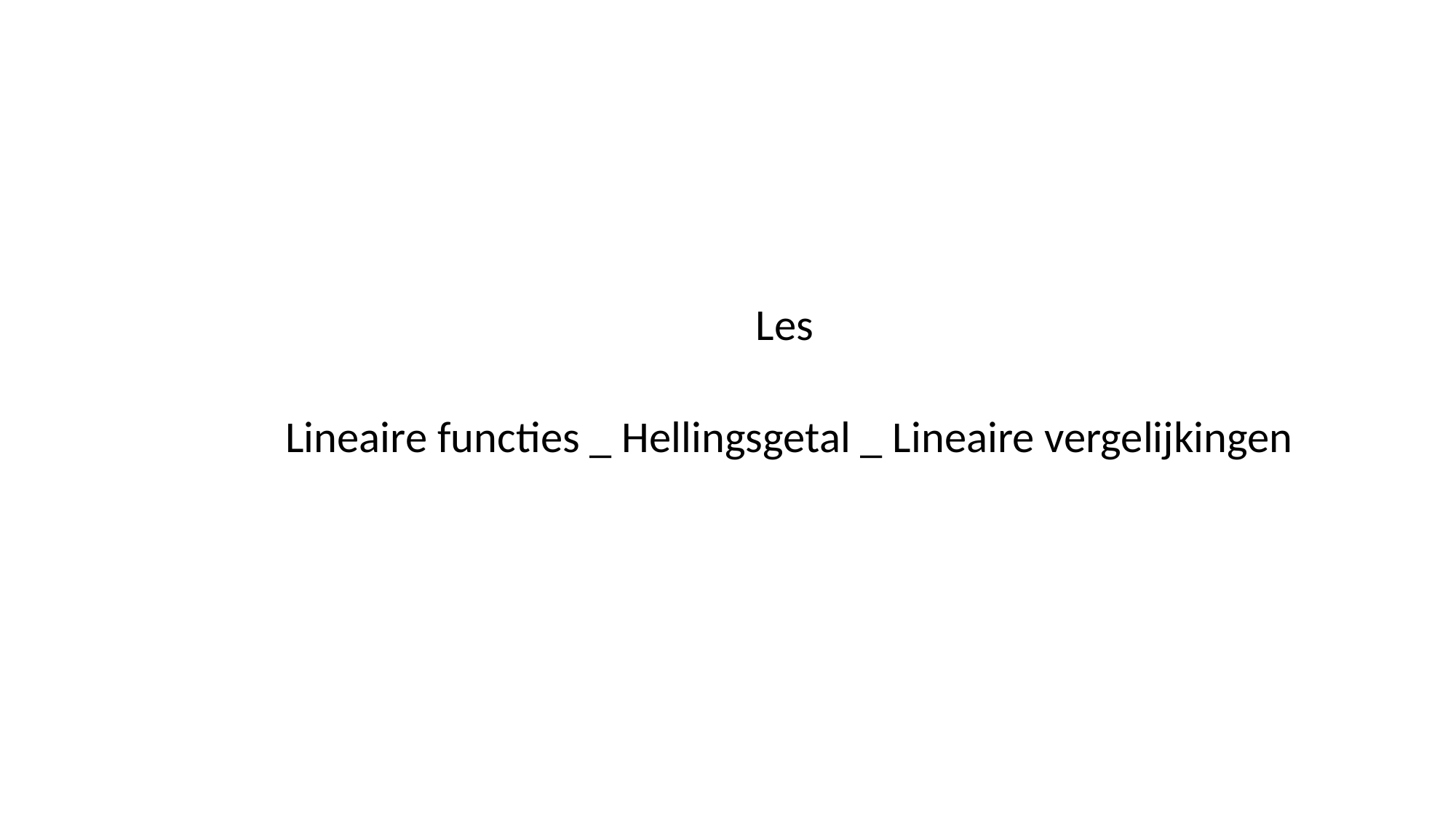

Les

Lineaire functies _ Hellingsgetal _ Lineaire vergelijkingen